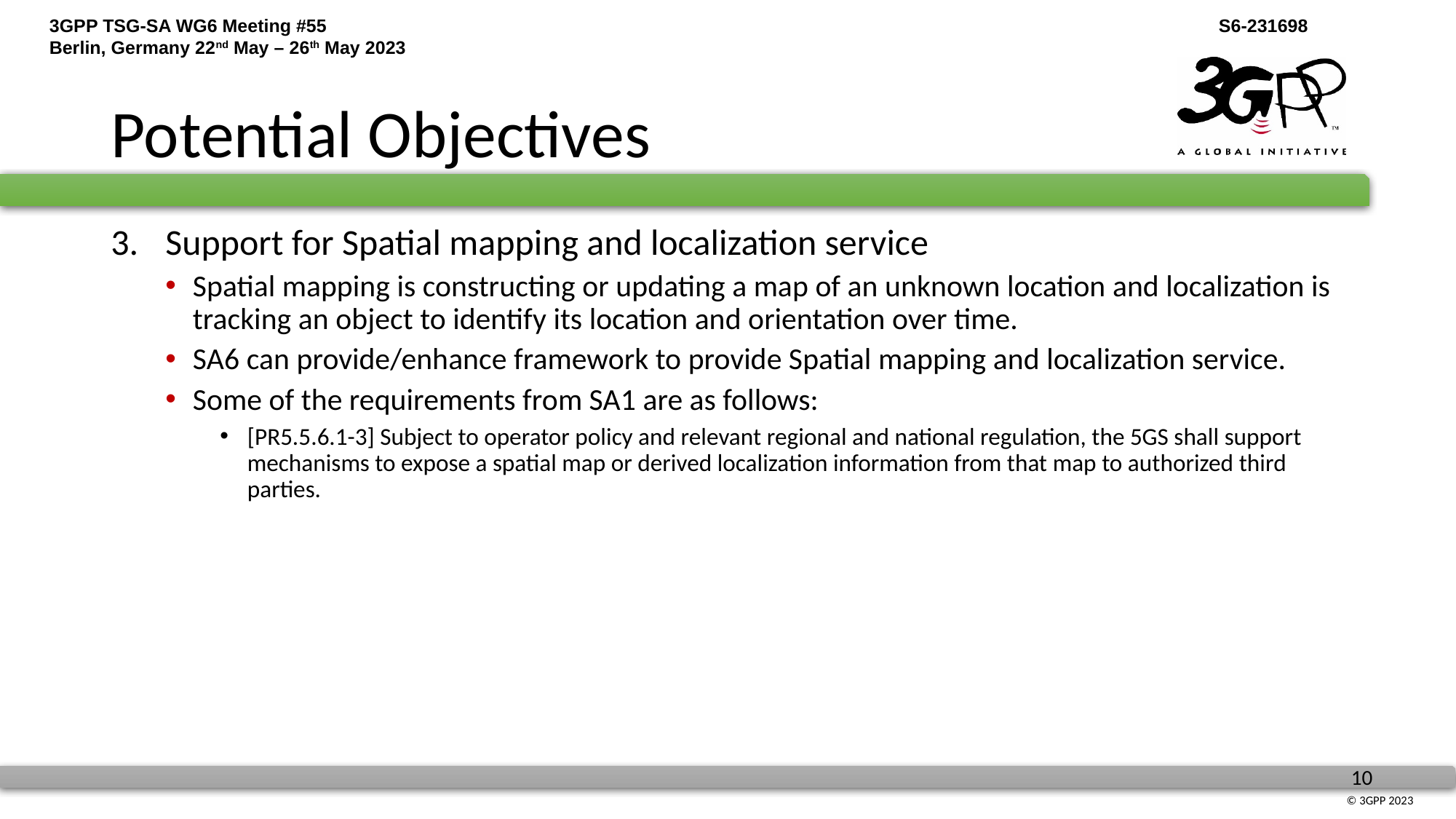

# Potential Objectives
Support for Spatial mapping and localization service
Spatial mapping is constructing or updating a map of an unknown location and localization is tracking an object to identify its location and orientation over time.
SA6 can provide/enhance framework to provide Spatial mapping and localization service.
Some of the requirements from SA1 are as follows:
[PR5.5.6.1-3] Subject to operator policy and relevant regional and national regulation, the 5GS shall support mechanisms to expose a spatial map or derived localization information from that map to authorized third parties.